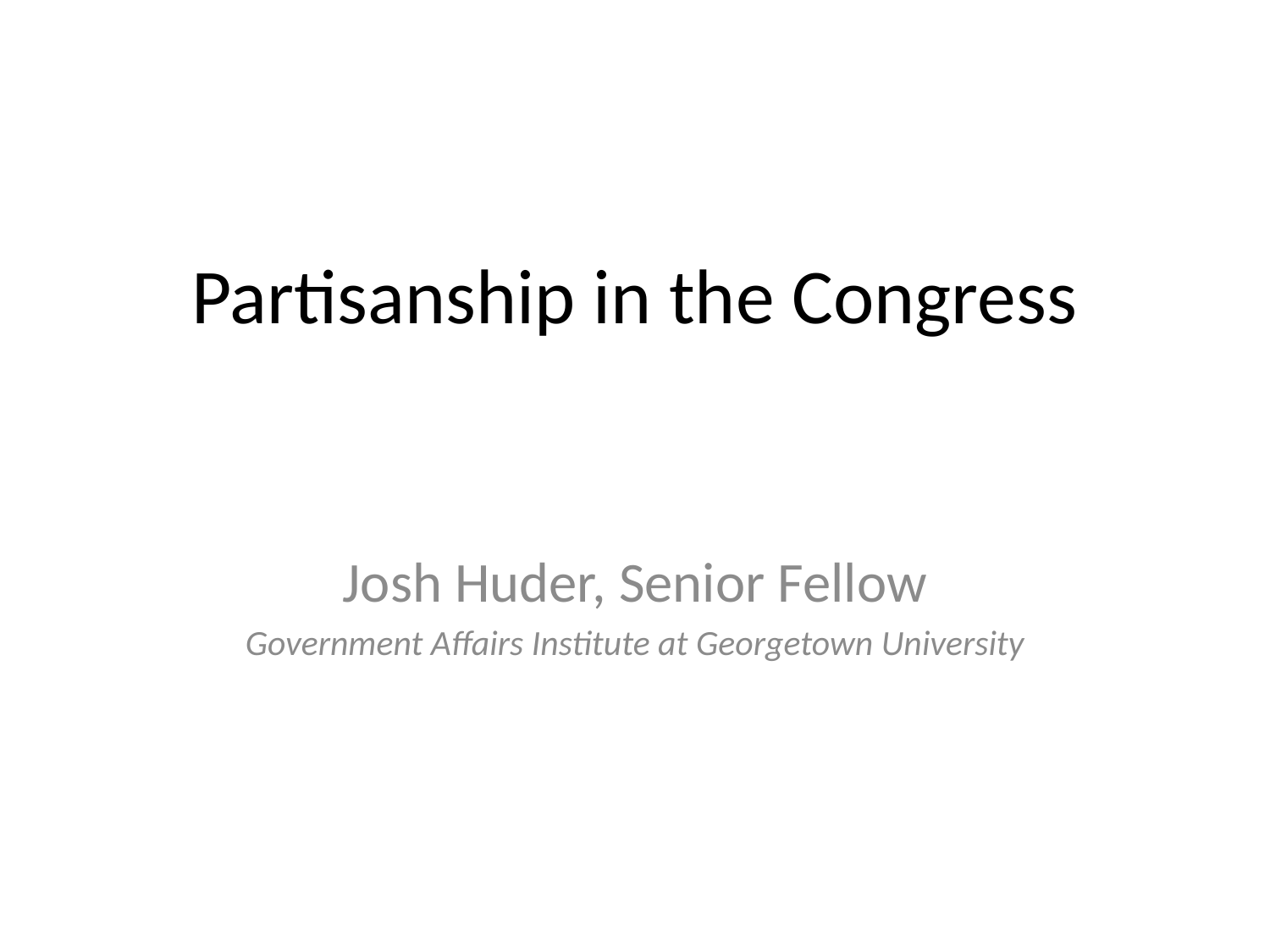

# Partisanship in the Congress
Josh Huder, Senior Fellow
Government Affairs Institute at Georgetown University